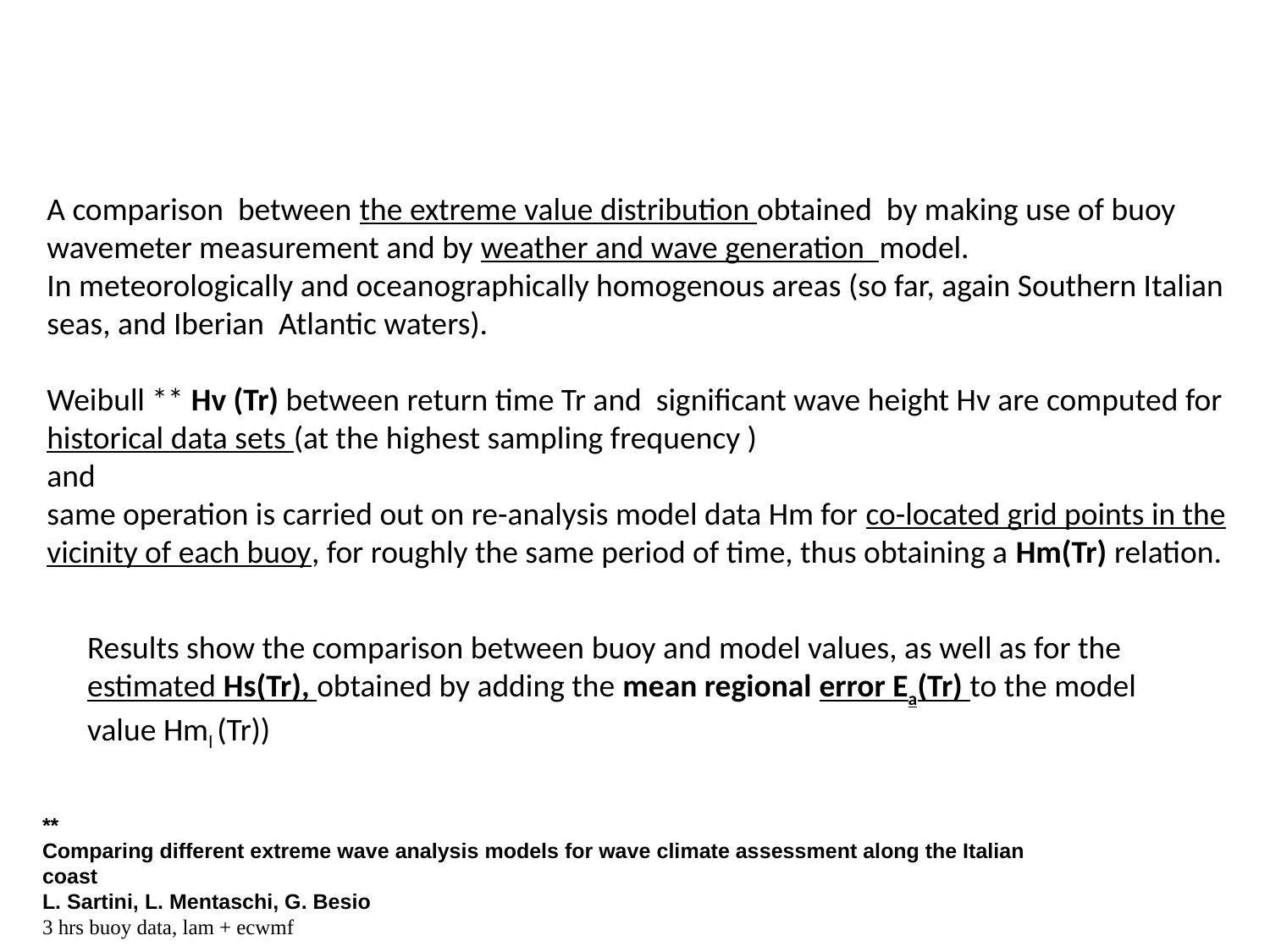

A comparison  between the extreme value distribution obtained  by making use of buoy wavemeter measurement and by weather and wave generation  model.
In meteorologically and oceanographically homogenous areas (so far, again Southern Italian seas, and Iberian  Atlantic waters).
Weibull ** Hv (Tr) between return time Tr and  significant wave height Hv are computed for  historical data sets (at the highest sampling frequency )
and
same operation is carried out on re-analysis model data Hm for co-located grid points in the vicinity of each buoy, for roughly the same period of time, thus obtaining a Hm(Tr) relation.

Results show the comparison between buoy and model values, as well as for the estimated Hs(Tr), obtained by adding the mean regional error Ea(Tr) to the model value Hml (Tr))
**
Comparing different extreme wave analysis models for wave climate assessment along the Italian coast
L. Sartini, L. Mentaschi, G. Besio
3 hrs buoy data, lam + ecwmf